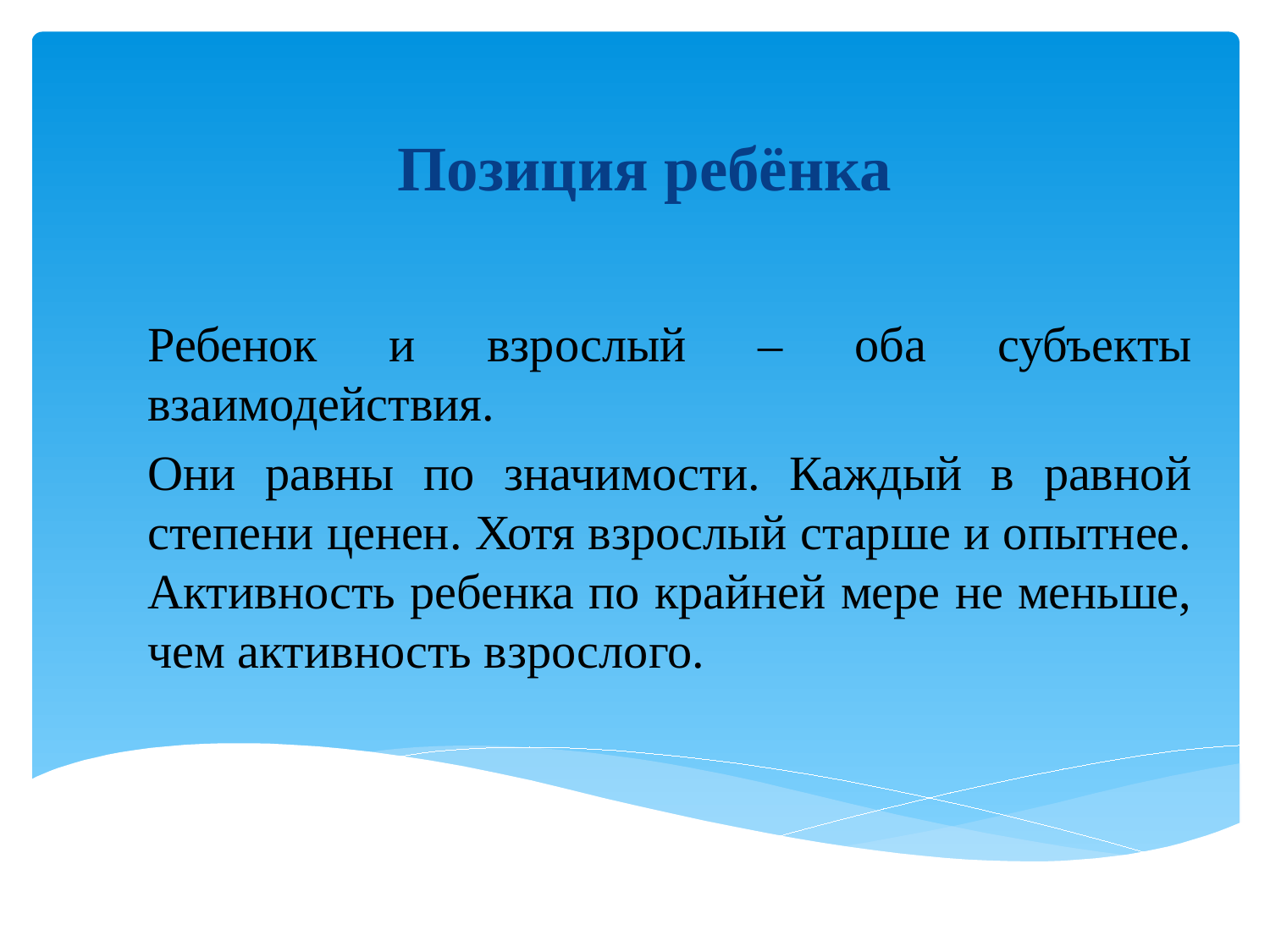

# Позиция ребёнка
Ребенок и взрослый – оба субъекты взаимодействия.
Они равны по значимости. Каждый в равной степени ценен. Хотя взрослый старше и опытнее. Активность ребенка по крайней мере не меньше, чем активность взрослого.